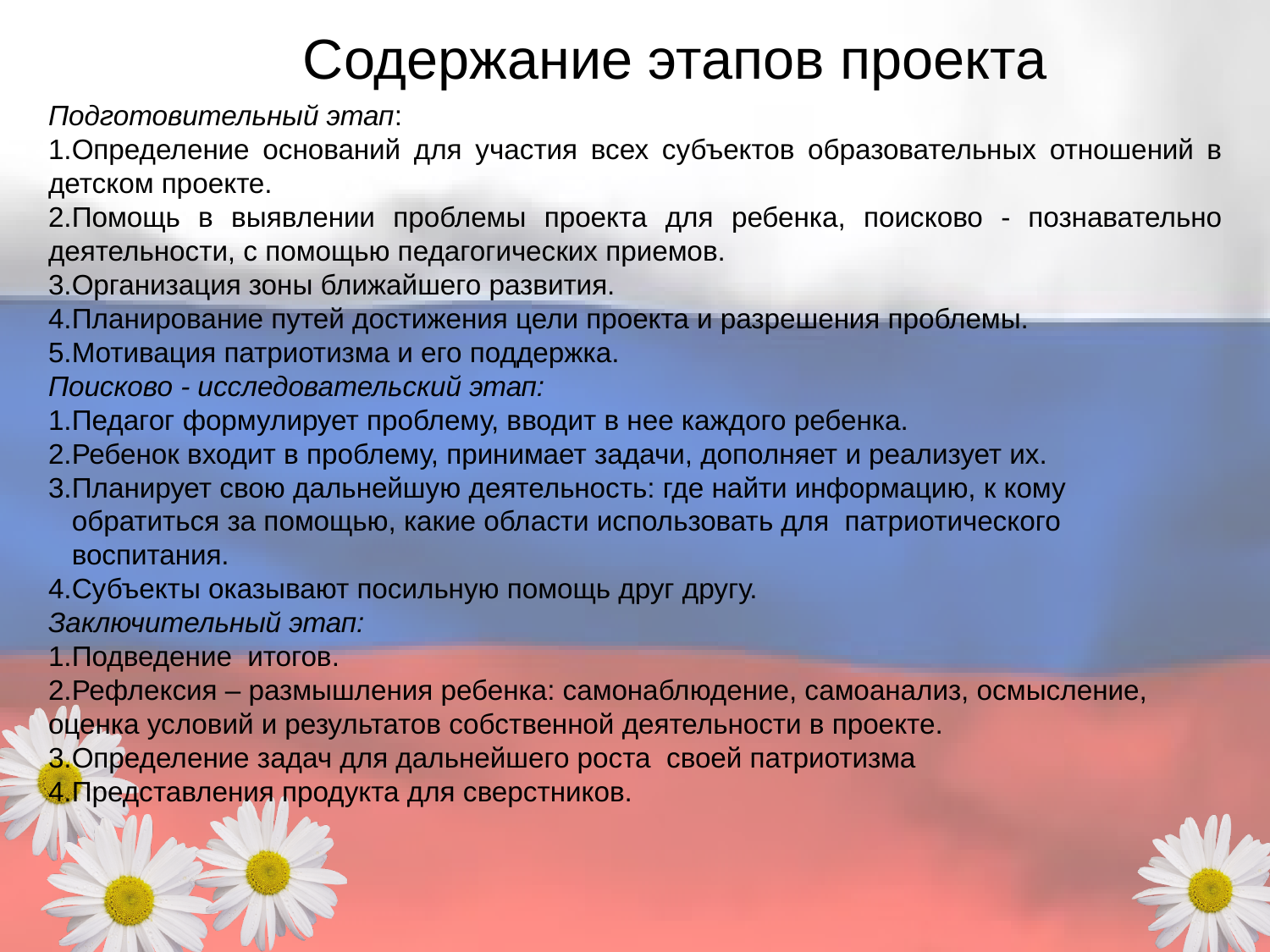

Содержание этапов проекта
Подготовительный этап:
1.Определение оснований для участия всех субъектов образовательных отношений в детском проекте.
2.Помощь в выявлении проблемы проекта для ребенка, поисково - познавательно деятельности, с помощью педагогических приемов.
3.Организация зоны ближайшего развития.
4.Планирование путей достижения цели проекта и разрешения проблемы.
5.Мотивация патриотизма и его поддержка.
Поисково - исследовательский этап:
1.Педагог формулирует проблему, вводит в нее каждого ребенка.
2.Ребенок входит в проблему, принимает задачи, дополняет и реализует их.
3.Планирует свою дальнейшую деятельность: где найти информацию, к кому
   обратиться за помощью, какие области использовать для  патриотического
   воспитания.
4.Субъекты оказывают посильную помощь друг другу.
Заключительный этап:
1.Подведение  итогов.
2.Рефлексия – размышления ребенка: самонаблюдение, самоанализ, осмысление,
оценка условий и результатов собственной деятельности в проекте.
3.Определение задач для дальнейшего роста  своей патриотизма
4.Представления продукта для сверстников.